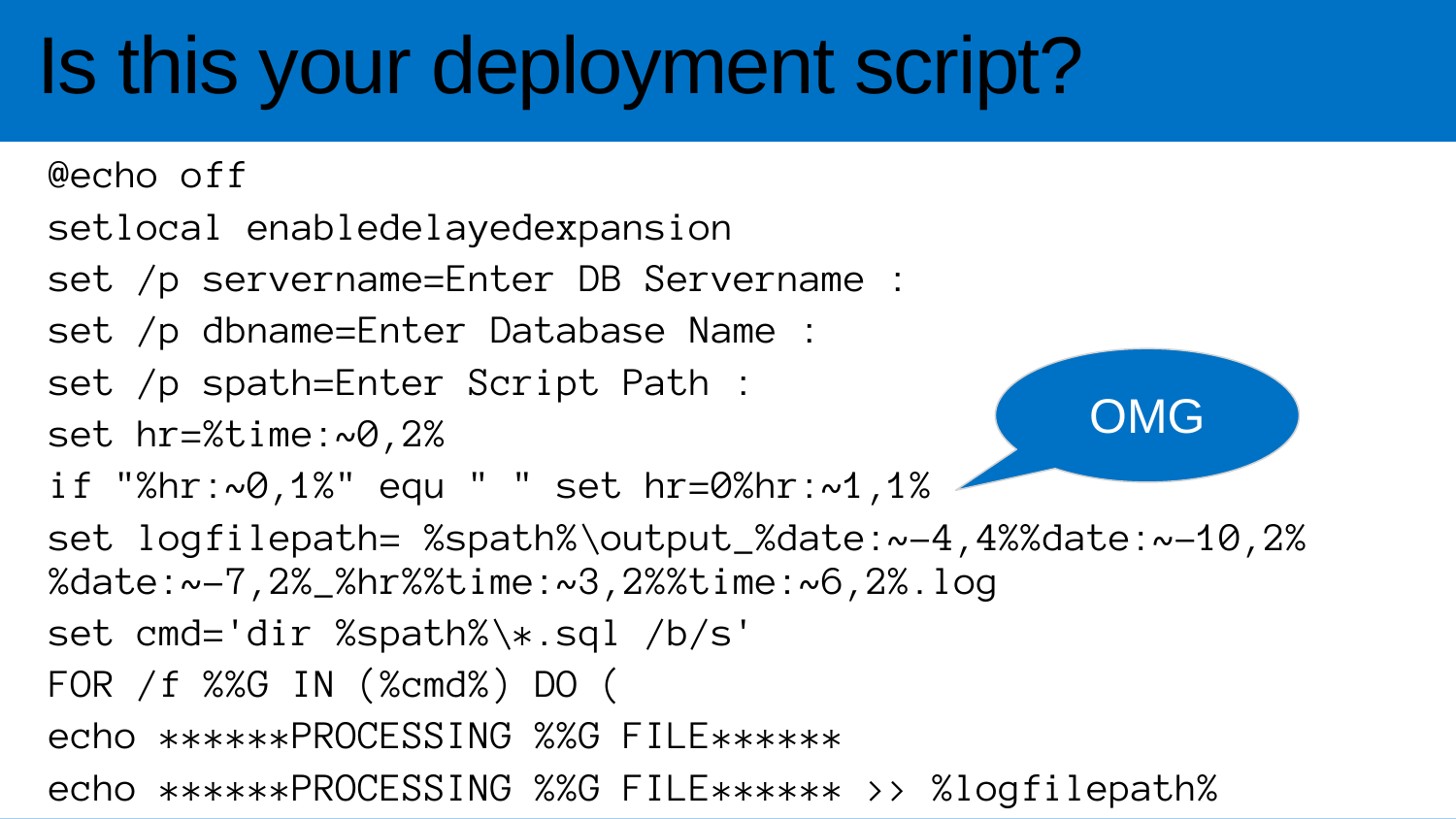

# Is this your deployment script?
@echo off
setlocal enabledelayedexpansion
set /p servername=Enter DB Servername :
set /p dbname=Enter Database Name :
set /p spath=Enter Script Path :
set hr=%time:~0,2%
if "%hr:~0,1%" equ " " set hr=0%hr:~1,1%
set logfilepath= %spath%\output_%date:~-4,4%%date:~-10,2%%date:~-7,2%_%hr%%time:~3,2%%time:~6,2%.log
set cmd='dir %spath%\*.sql /b/s'
FOR /f %%G IN (%cmd%) DO (
echo ******PROCESSING %%G FILE******
echo ******PROCESSING %%G FILE****** >> %logfilepath%
OMG